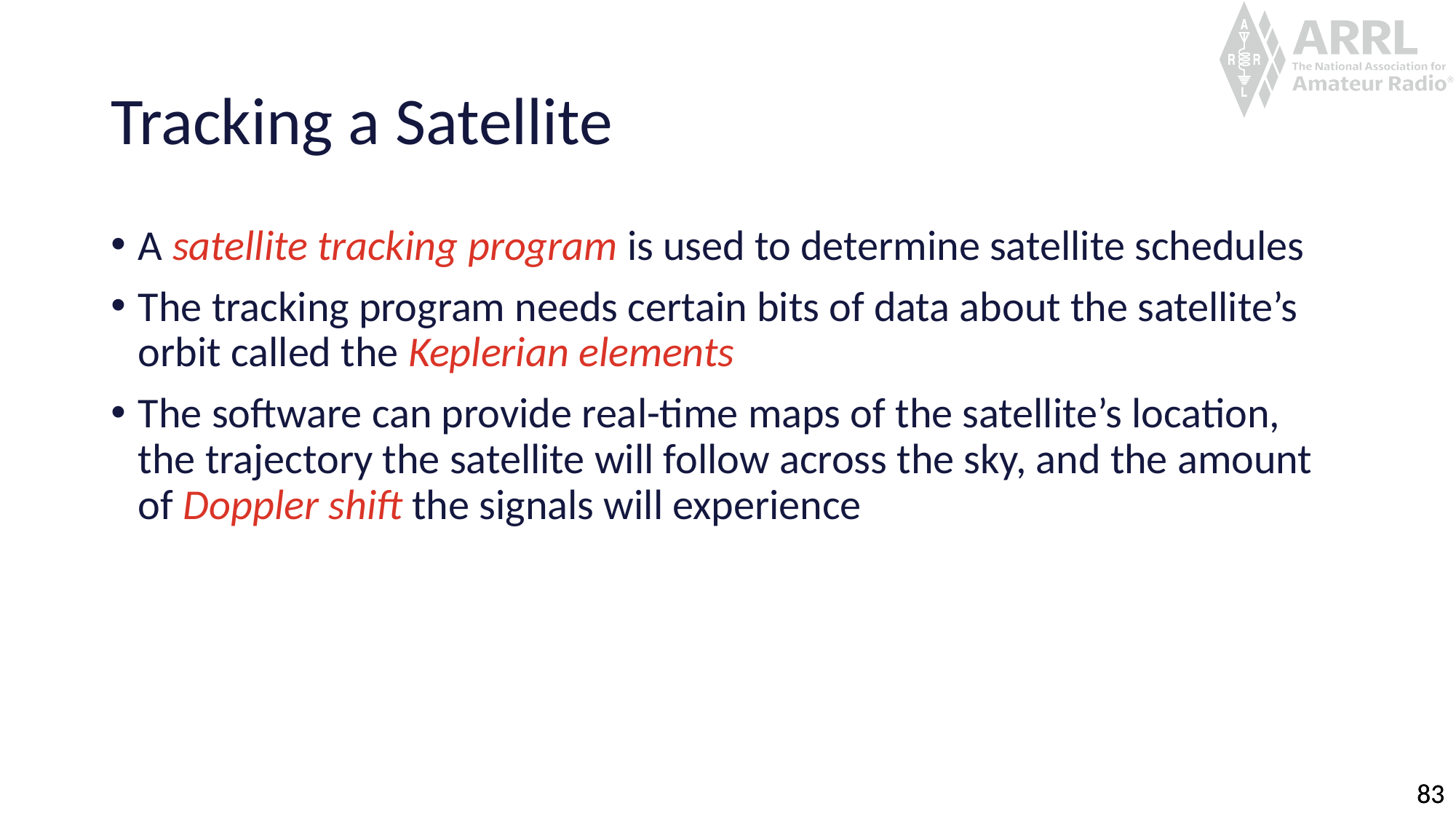

# Tracking a Satellite
A satellite tracking program is used to determine satellite schedules
The tracking program needs certain bits of data about the satellite’s orbit called the Keplerian elements
The software can provide real-time maps of the satellite’s location, the trajectory the satellite will follow across the sky, and the amount of Doppler shift the signals will experience